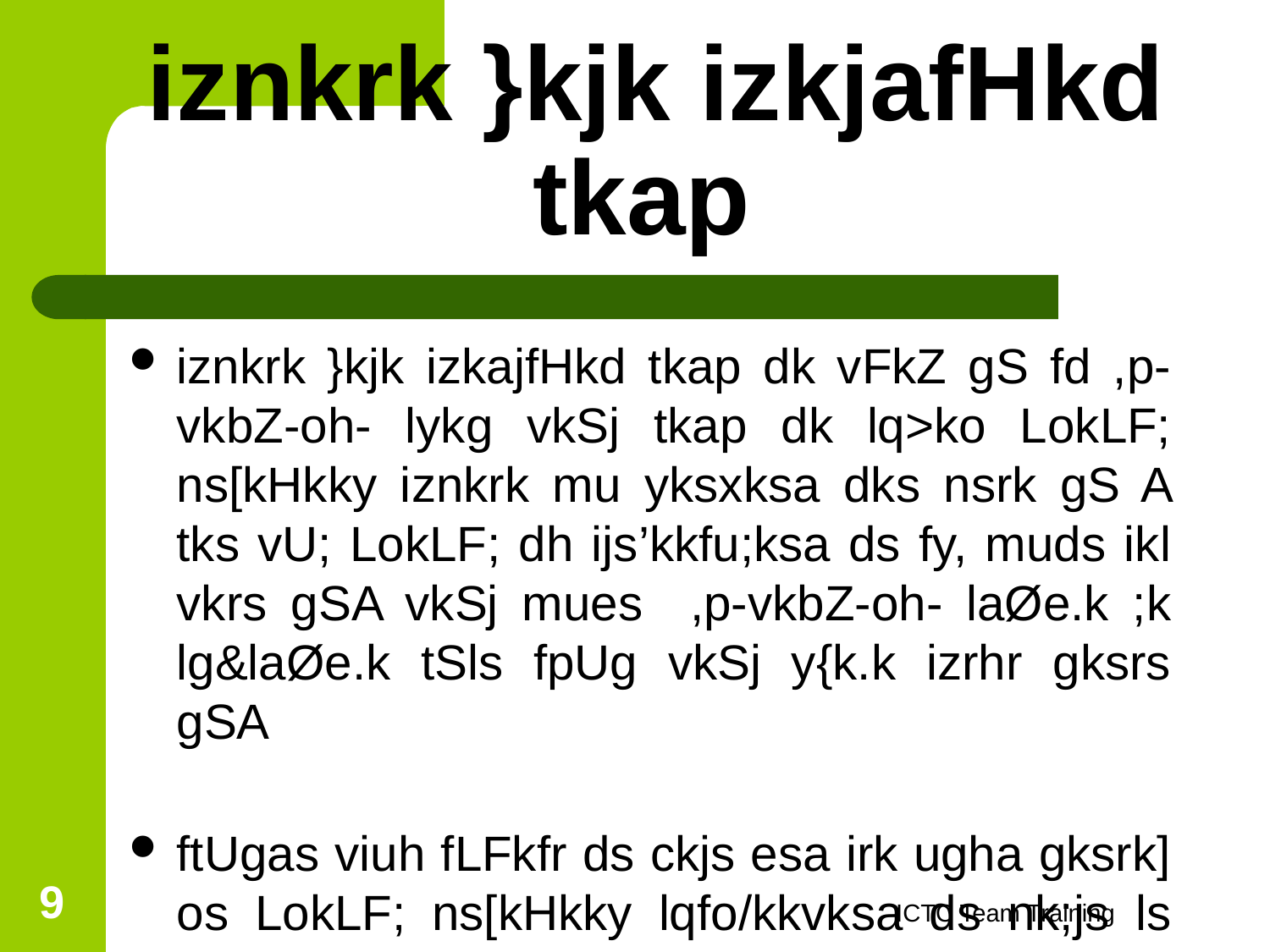

# iznkrk }kjk izkjafHkd tkap
iznkrk }kjk izkajfHkd tkap dk vFkZ gS fd ,p-vkbZ-oh- lykg vkSj tkap dk lq>ko LokLF; ns[kHkky iznkrk mu yksxksa dks nsrk gS A tks vU; LokLF; dh ijs’kkfu;ksa ds fy, muds ikl vkrs gSA vkSj mues  ,p-vkbZ-oh- laØe.k ;k lg&laØe.k tSls fpUg vkSj y{k.k izrhr gksrs gSA

ftUgas viuh fLFkfr ds ckjs esa irk ugha gksrk] os LokLF; ns[kHkky lqfo/kkvksa ds nk;js ls ckgj jgrs gS A blfy, t:jh gS fd ,p-vkbZ-oh- tkap dks lq/kkjk tk, vkSj lgtrk ls T;knk yksx lrr~ ns[kHkky lsokvksa rd igqqp ldsa A
9
ICTC Team Training